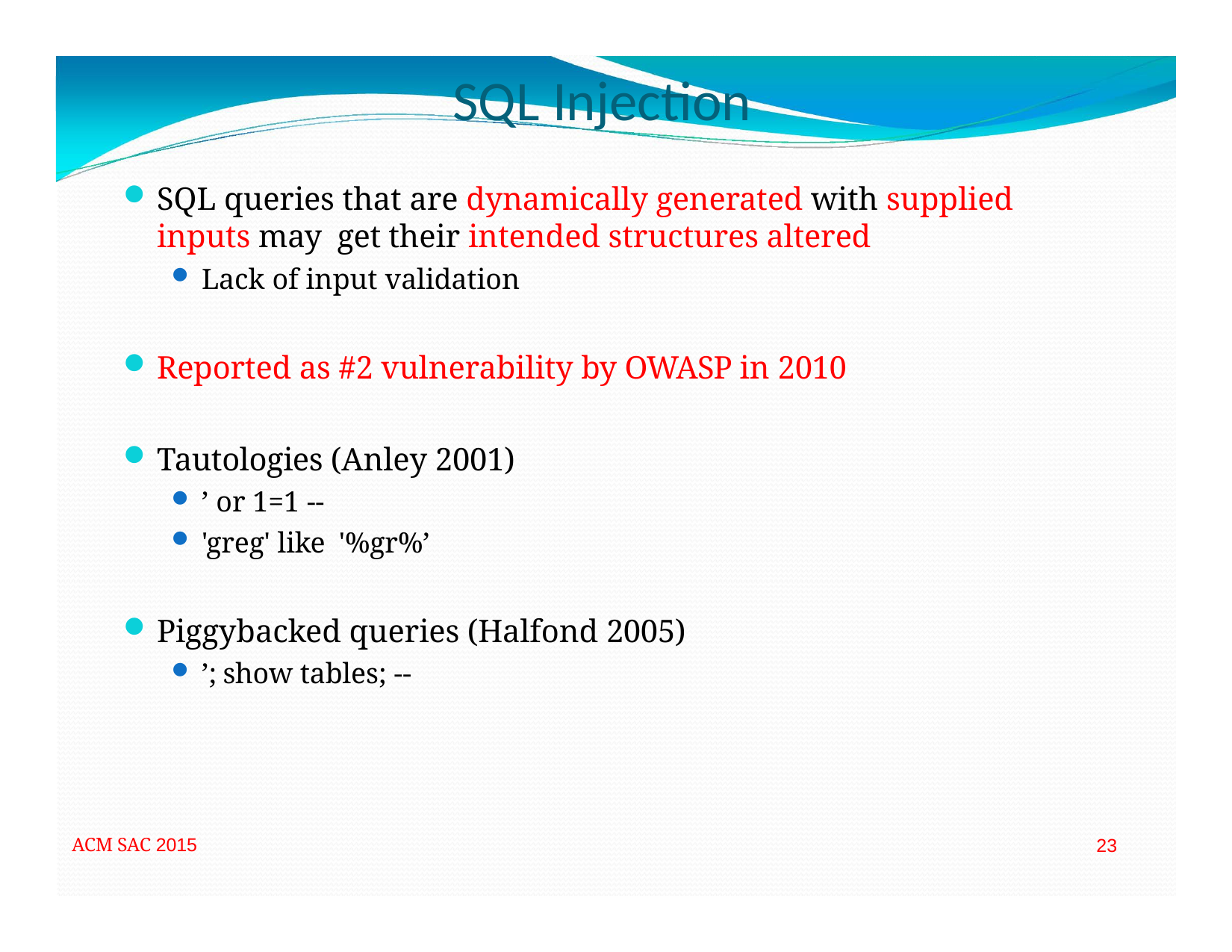

# SQL Injection
SQL queries that are dynamically generated with supplied inputs may  get their intended structures altered
Lack of input validation

Reported as #2 vulnerability by OWASP in 2010

Tautologies (Anley 2001)
’ or 1=1 ‐‐
'greg' like '%gr%’

Piggybacked queries (Halfond 2005)
’; show tables; ‐‐
ACM SAC 2015
23